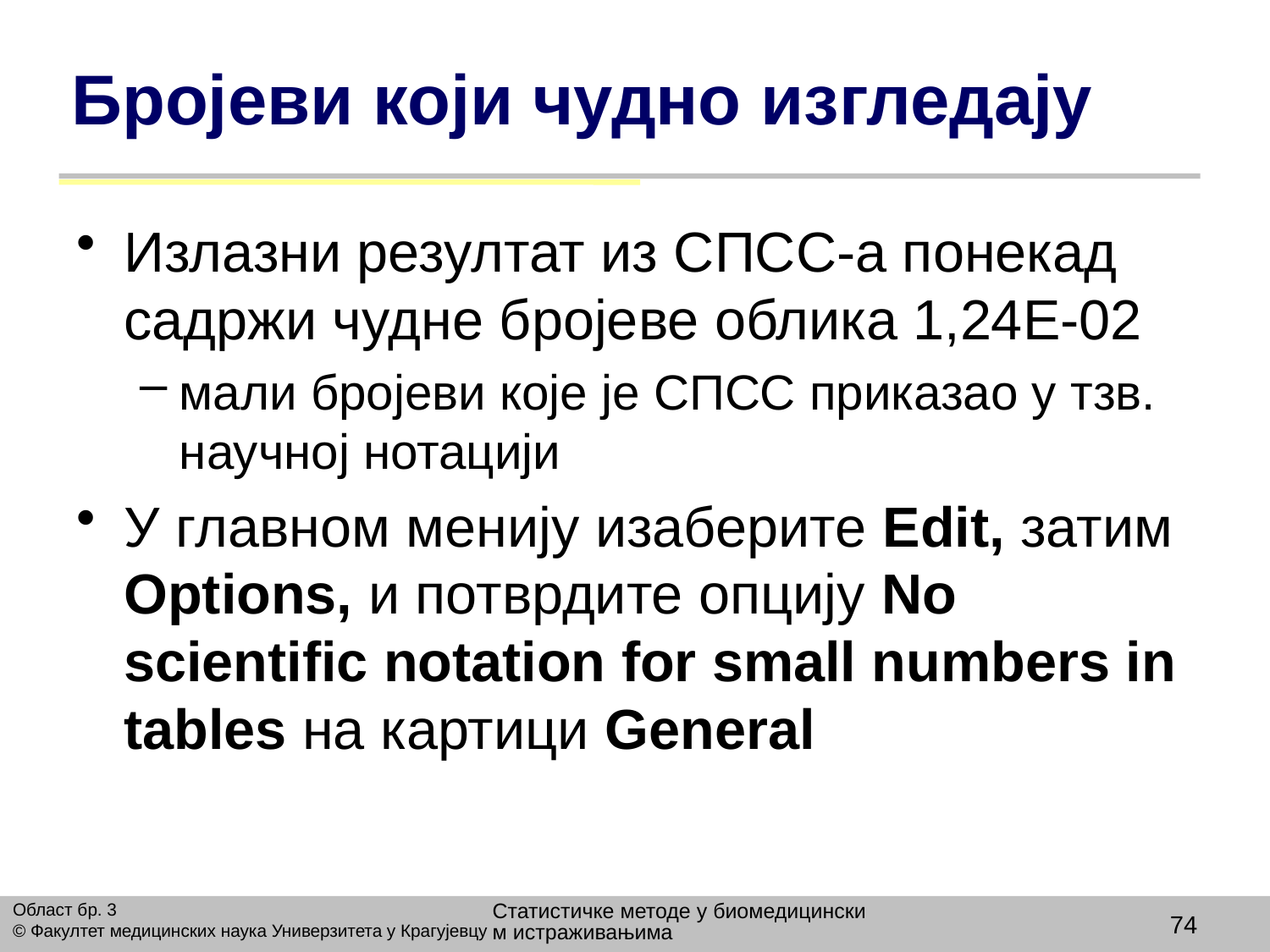

# Бројеви који чудно изгледају
Излазни резултат из СПСС-а понекад садржи чудне бројеве облика 1,24Е-02
мали бројеви које је СПСС приказао у тзв. научној нотацији
У главном менију изаберите Edit, затим Options, и потврдите опцију No scientific notation for small numbers in tables на картици General

Статистичке методе у биомедицинским истраживањима
Област бр. 3
© Факултет медицинских наука Универзитета у Крагујевцу
74